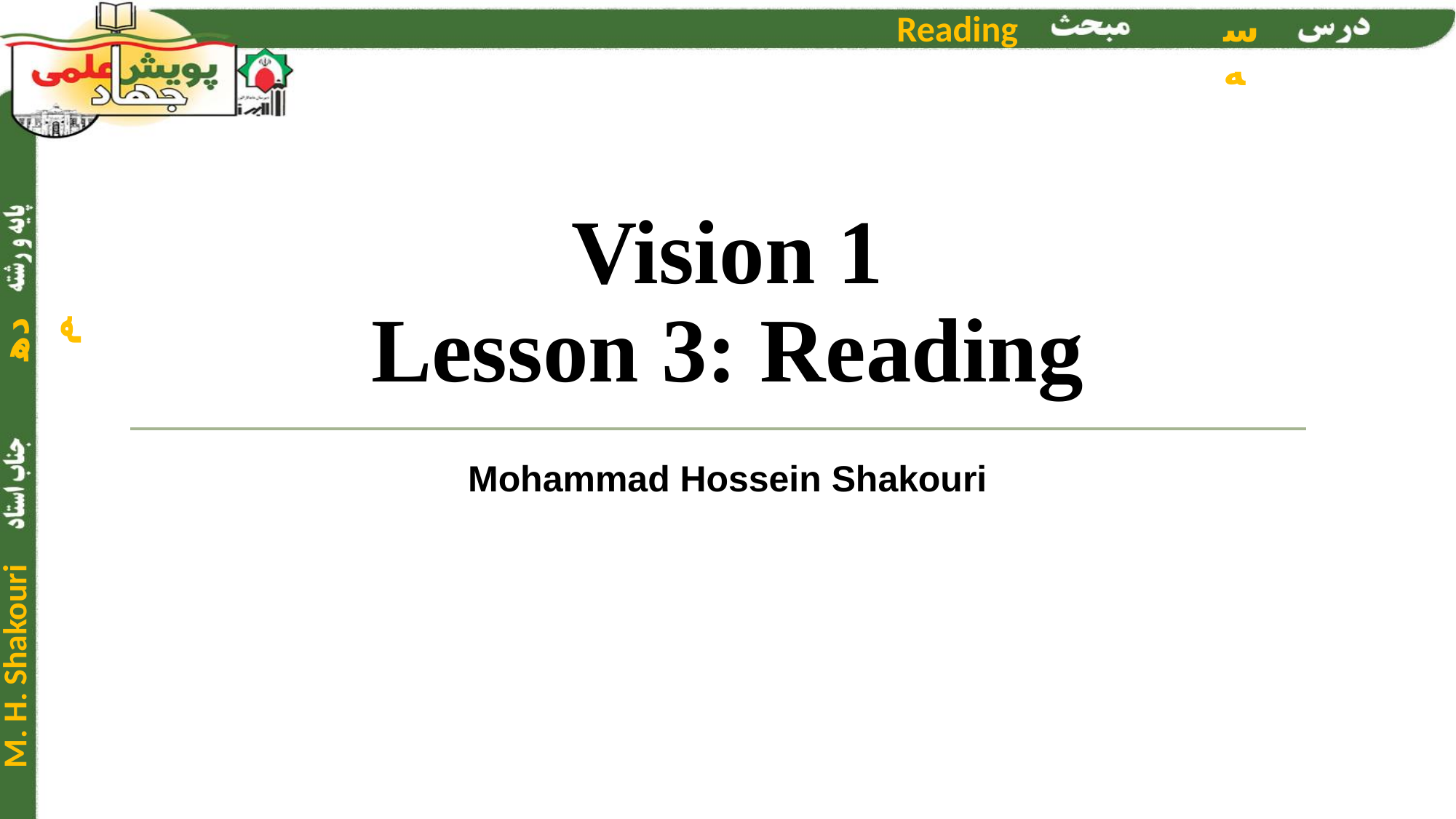

# Vision 1 Lesson 3: Reading
Mohammad Hossein Shakouri